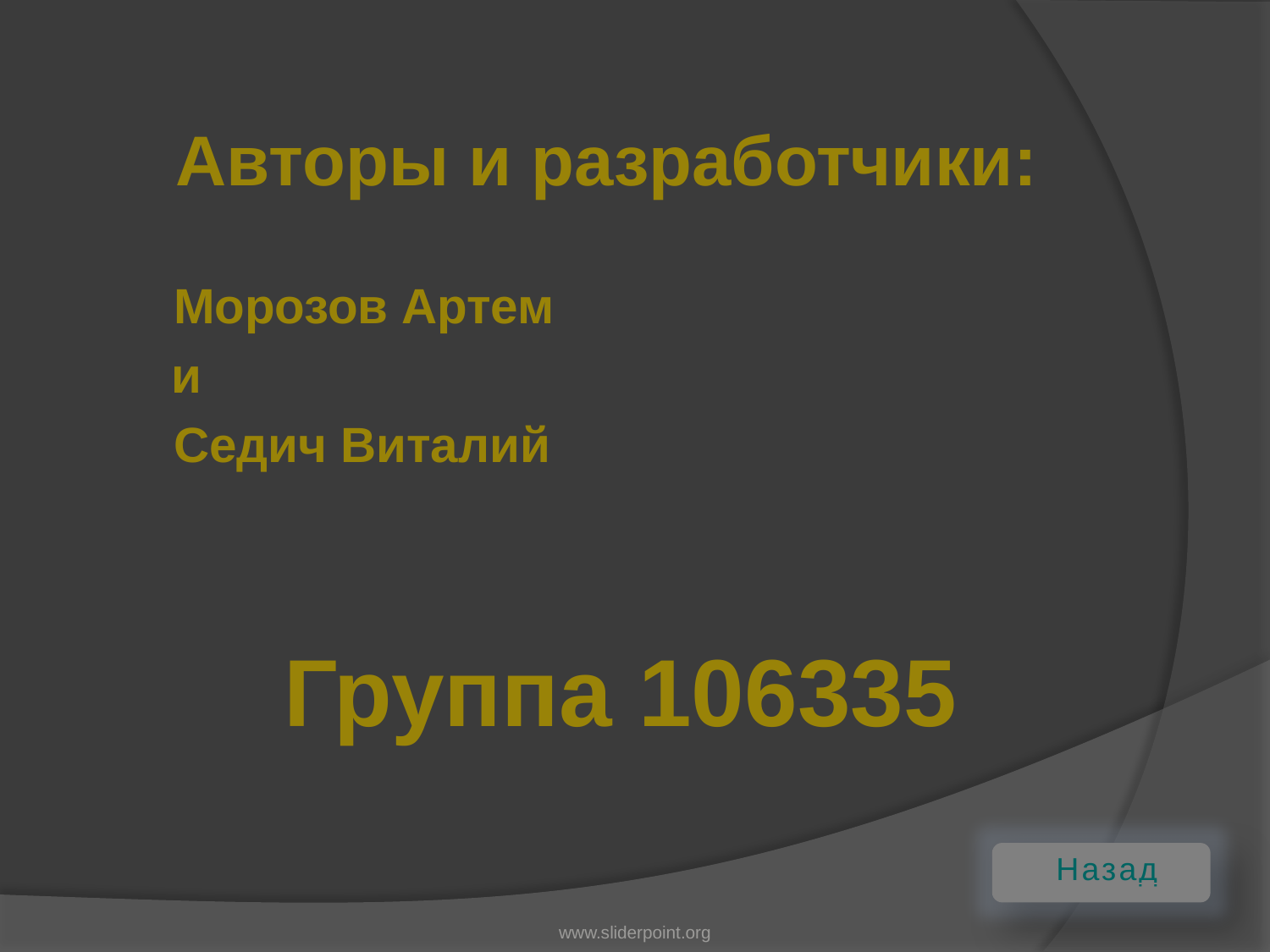

Авторы и разработчики:
Морозов Артем
и
Седич Виталий
Группа 106335

Назад
www.sliderpoint.org